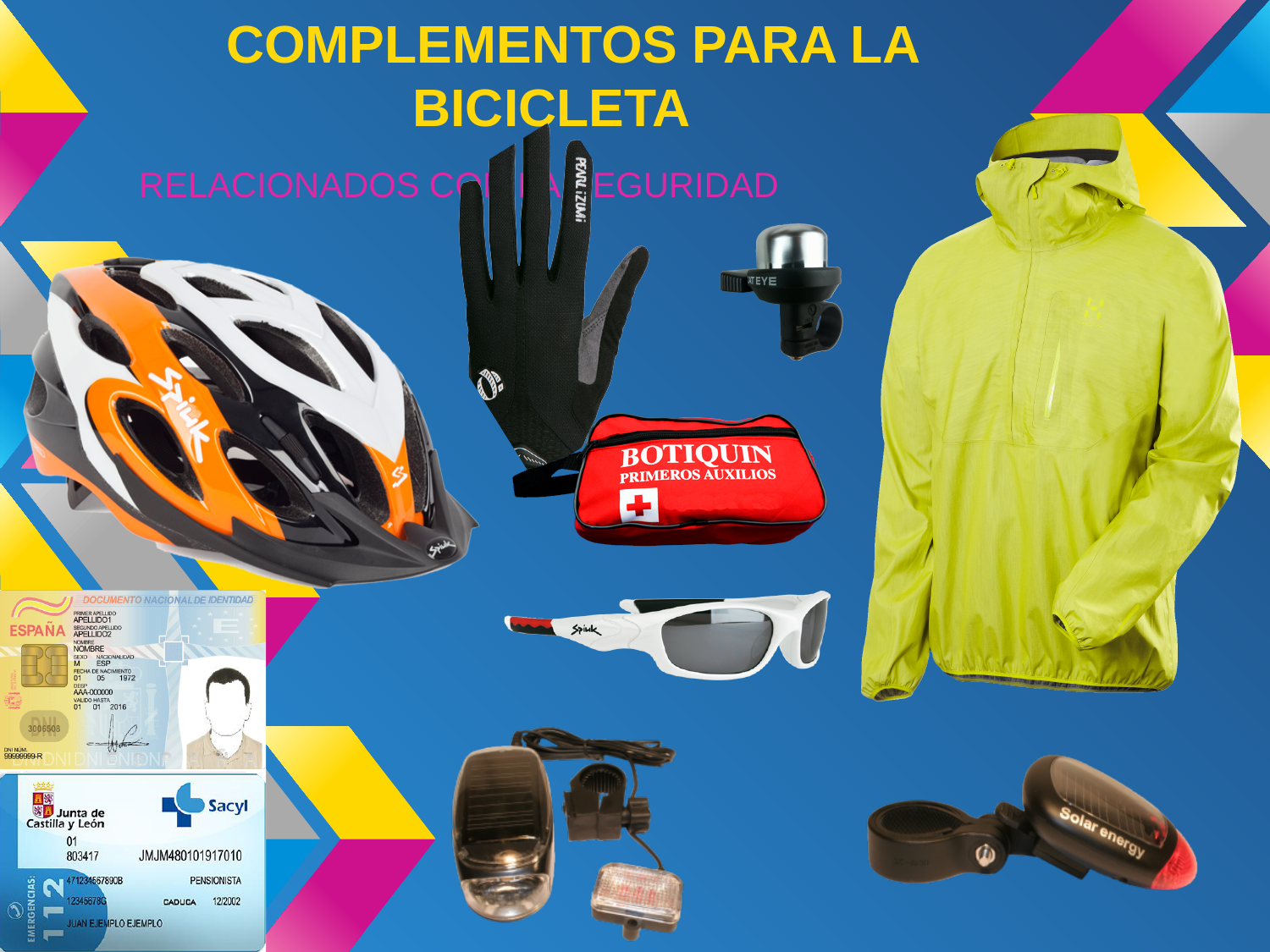

# COMPLEMENTOS PARA LA BICICLETA

RELACIONADOS CON LA SEGURIDAD